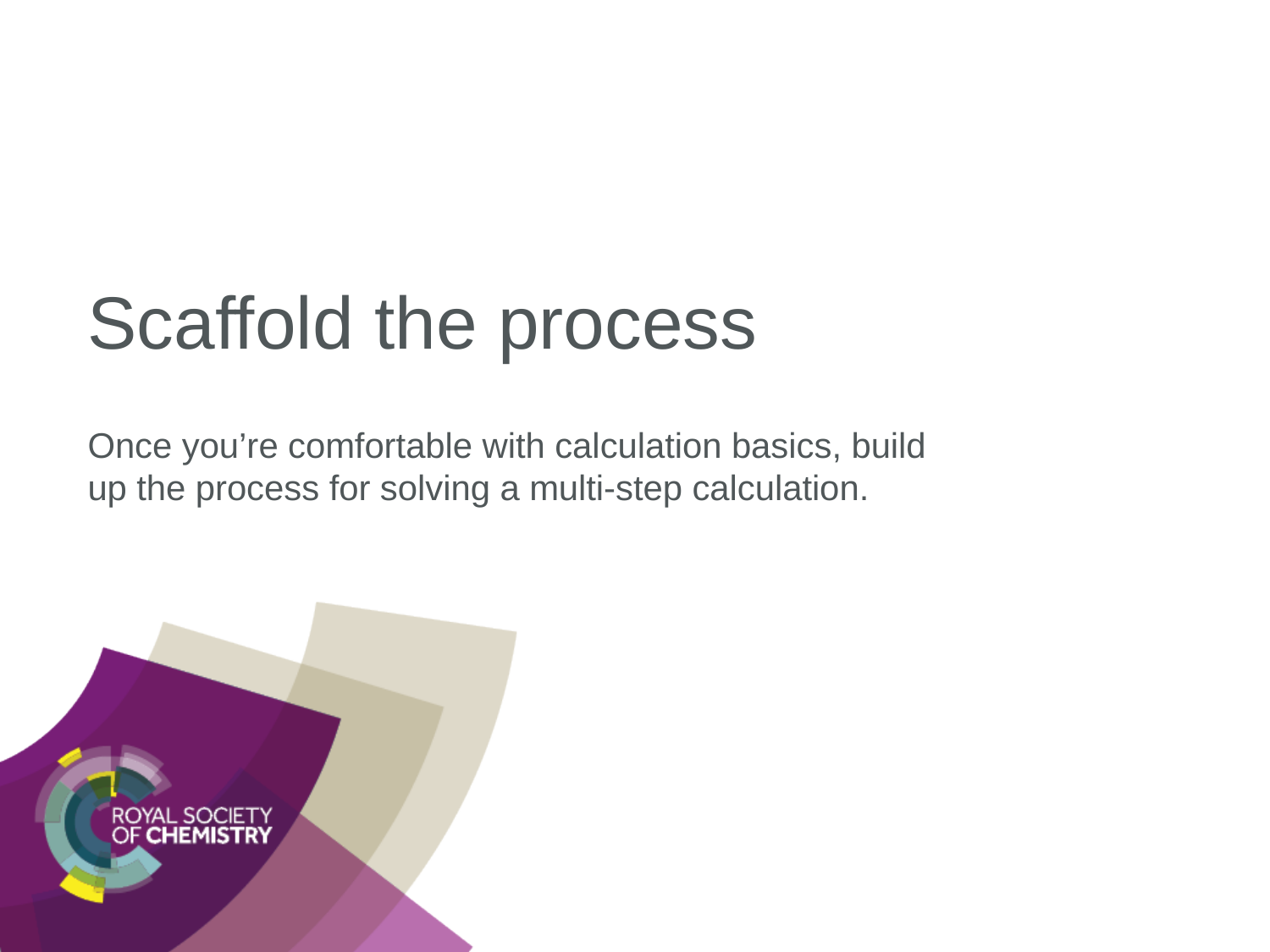

# Scaffold the process
Once you’re comfortable with calculation basics, build up the process for solving a multi-step calculation.